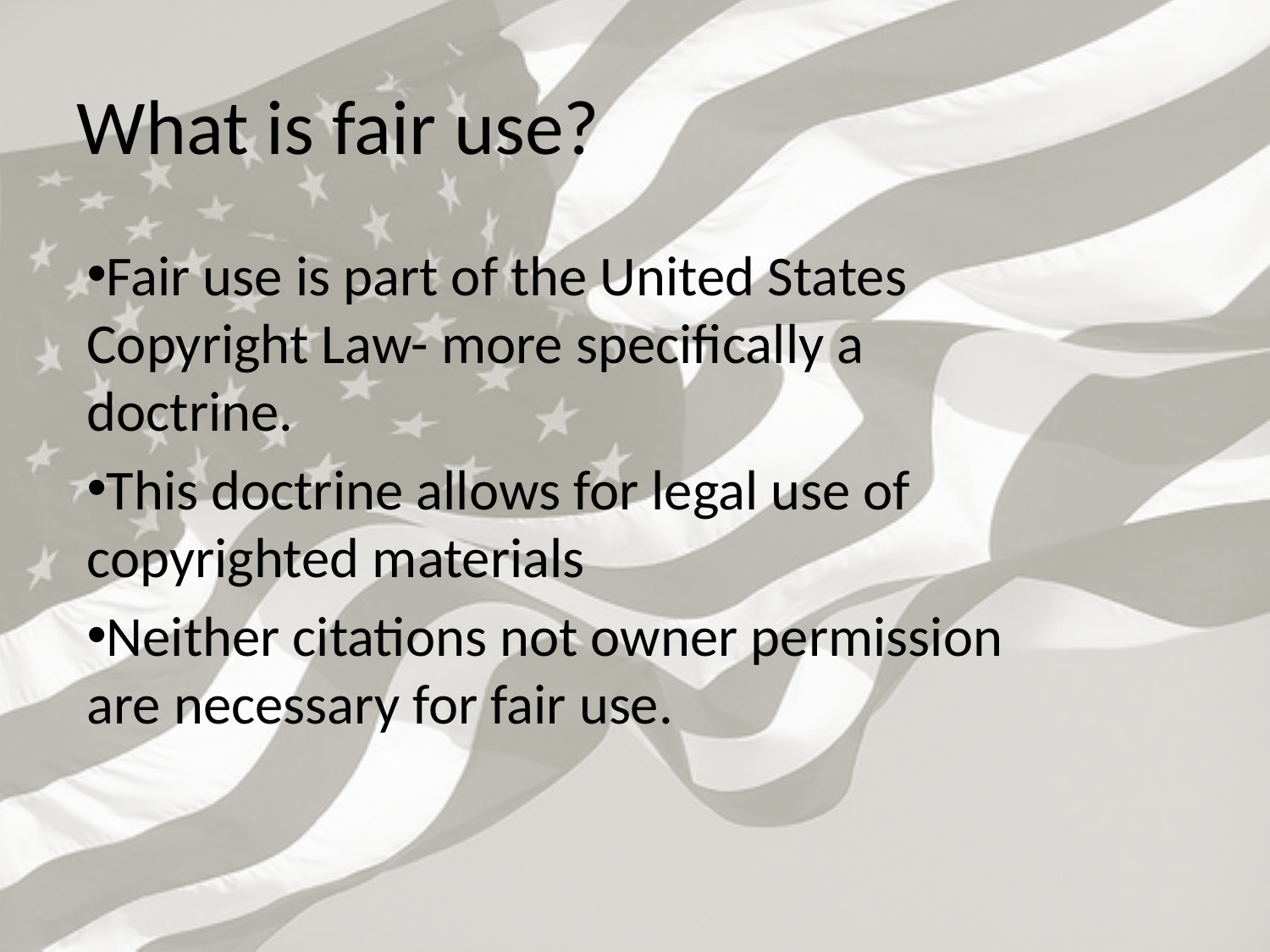

# What is fair use?
Fair use is part of the United States Copyright Law- more specifically a doctrine.
This doctrine allows for legal use of copyrighted materials
Neither citations not owner permission are necessary for fair use.